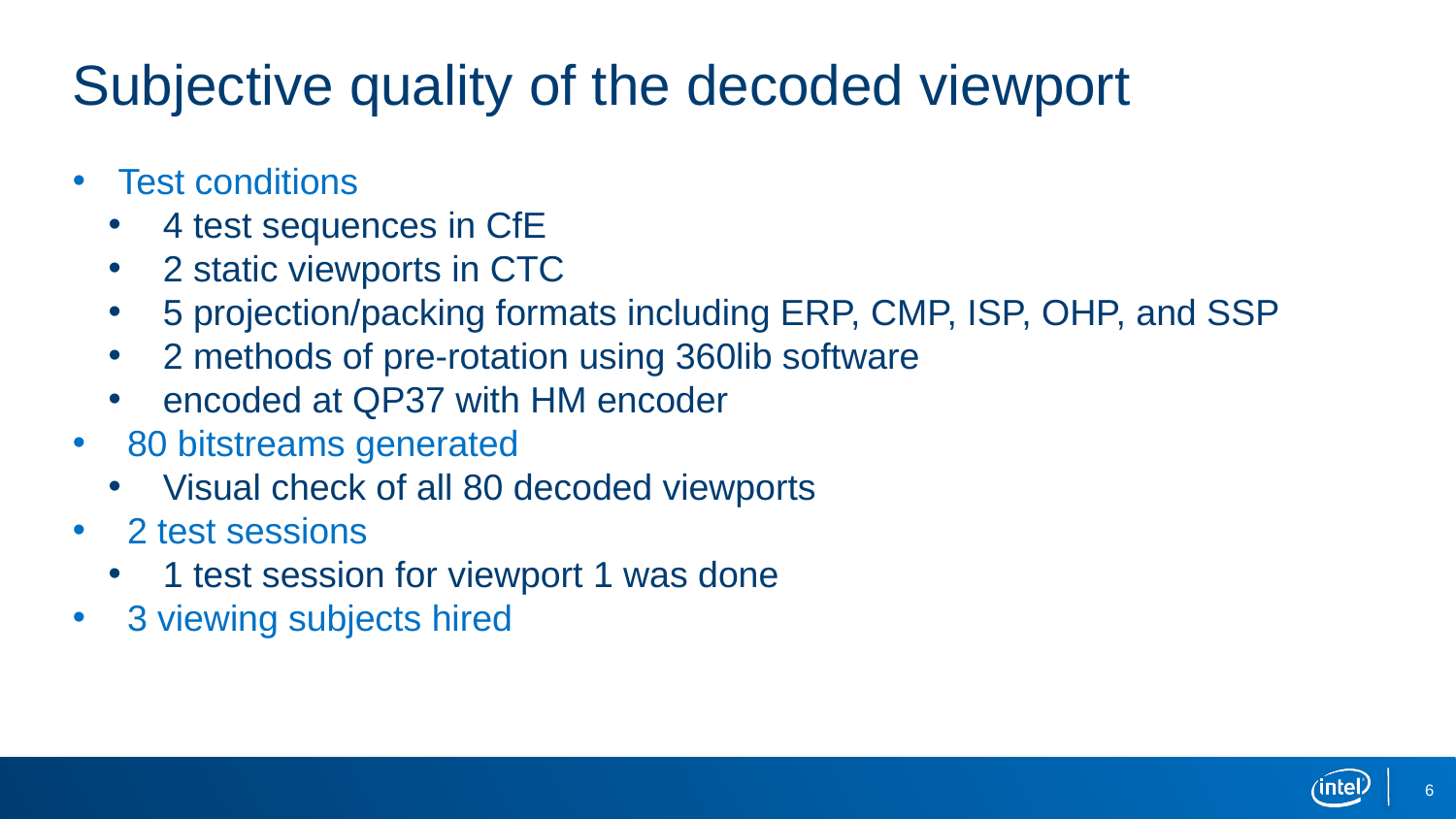

# Subjective quality of the decoded viewport
Test conditions
4 test sequences in CfE
2 static viewports in CTC
5 projection/packing formats including ERP, CMP, ISP, OHP, and SSP
2 methods of pre-rotation using 360lib software
encoded at QP37 with HM encoder
80 bitstreams generated
Visual check of all 80 decoded viewports
2 test sessions
1 test session for viewport 1 was done
3 viewing subjects hired

6